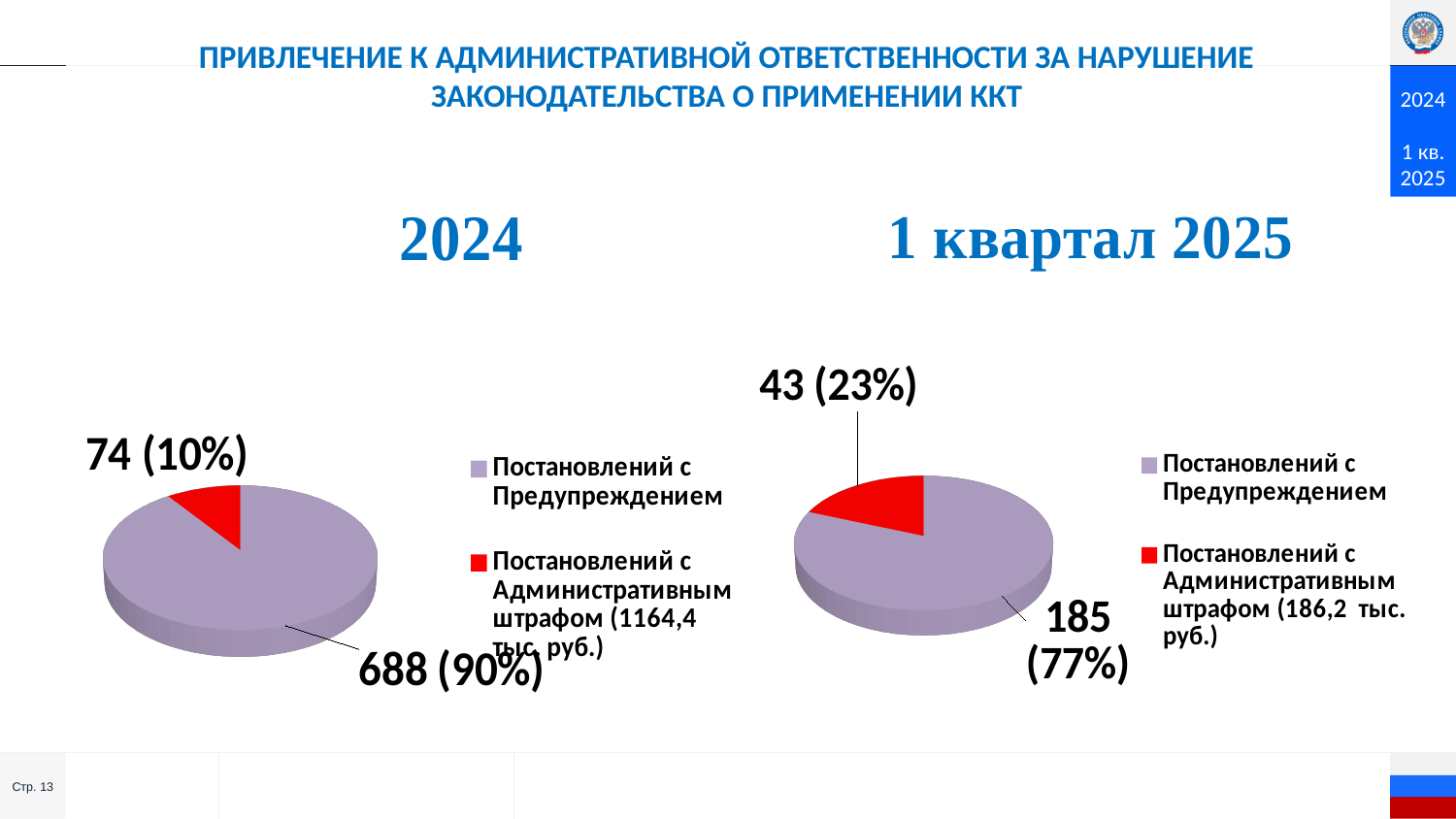

# Привлечение к административной ответственности за нарушение законодательства о применении ККТ
2024
1 кв. 2025

[unsupported chart]

[unsupported chart]